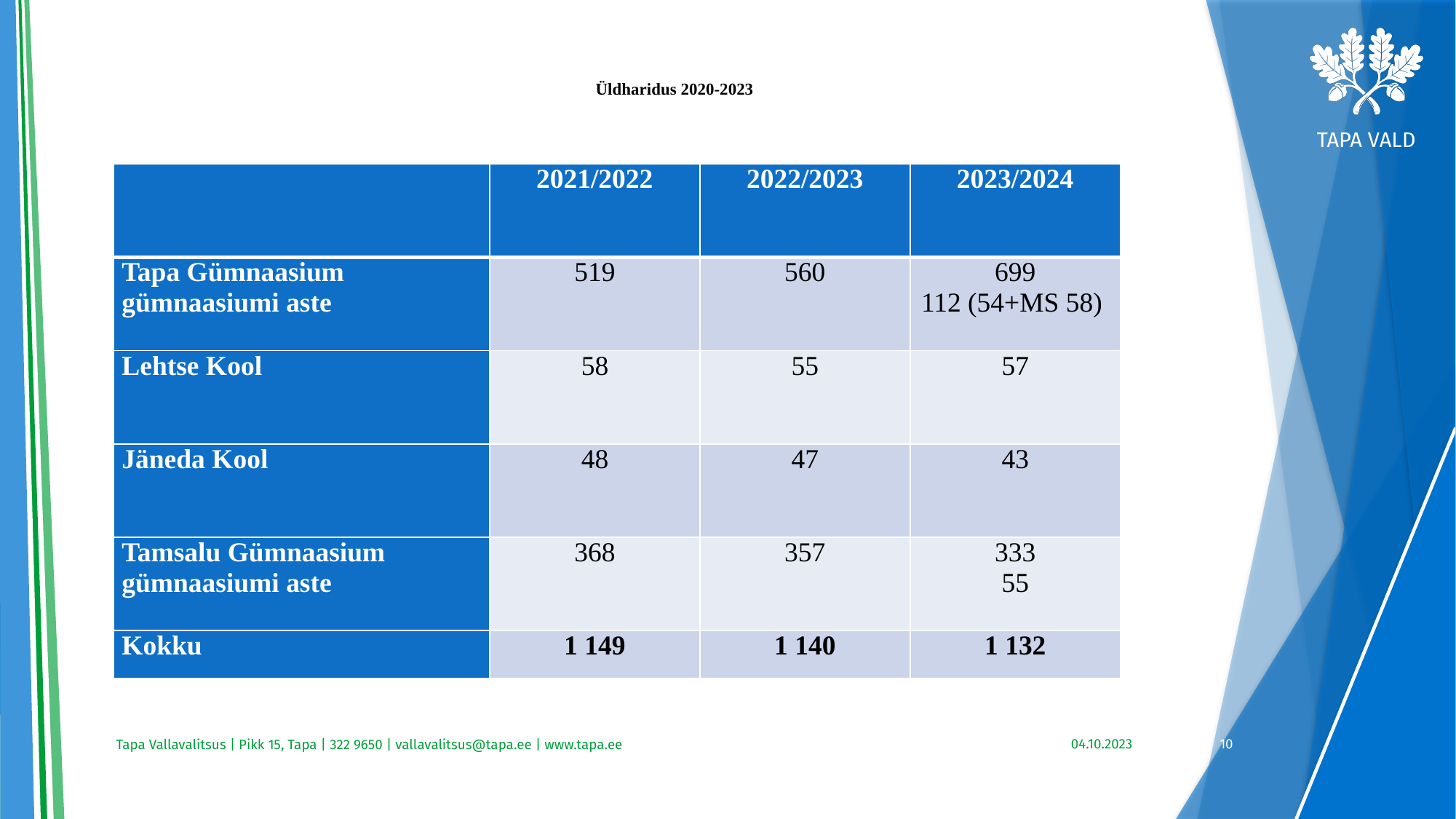

# Üldharidus 2020-2023
|  | 2021/2022 | 2022/2023 | 2023/2024 |
| --- | --- | --- | --- |
| Tapa Gümnaasium gümnaasiumi aste | 519 | 560 | 699 112 (54+MS 58) |
| Lehtse Kool | 58 | 55 | 57 |
| Jäneda Kool | 48 | 47 | 43 |
| Tamsalu Gümnaasium gümnaasiumi aste | 368 | 357 | 333 55 |
| Kokku | 1 149 | 1 140 | 1 132 |
04.10.2023
10
Tapa Vallavalitsus | Pikk 15, Tapa | 322 9650 | vallavalitsus@tapa.ee | www.tapa.ee